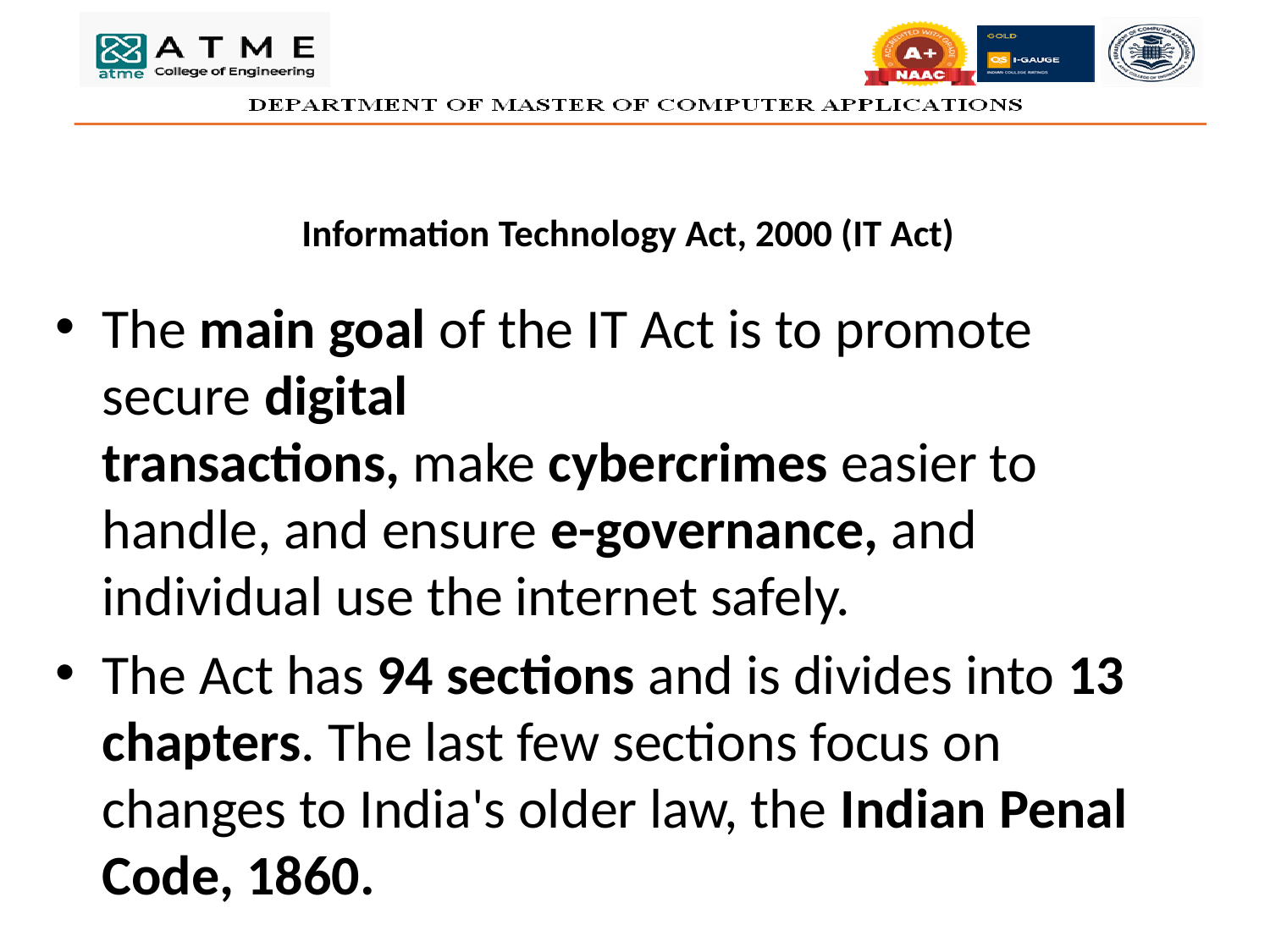

# Information Technology Act, 2000 (IT Act)
The main goal of the IT Act is to promote secure digital transactions, make cybercrimes easier to handle, and ensure e-governance, and individual use the internet safely.
The Act has 94 sections and is divides into 13 chapters. The last few sections focus on changes to India's older law, the Indian Penal Code, 1860.